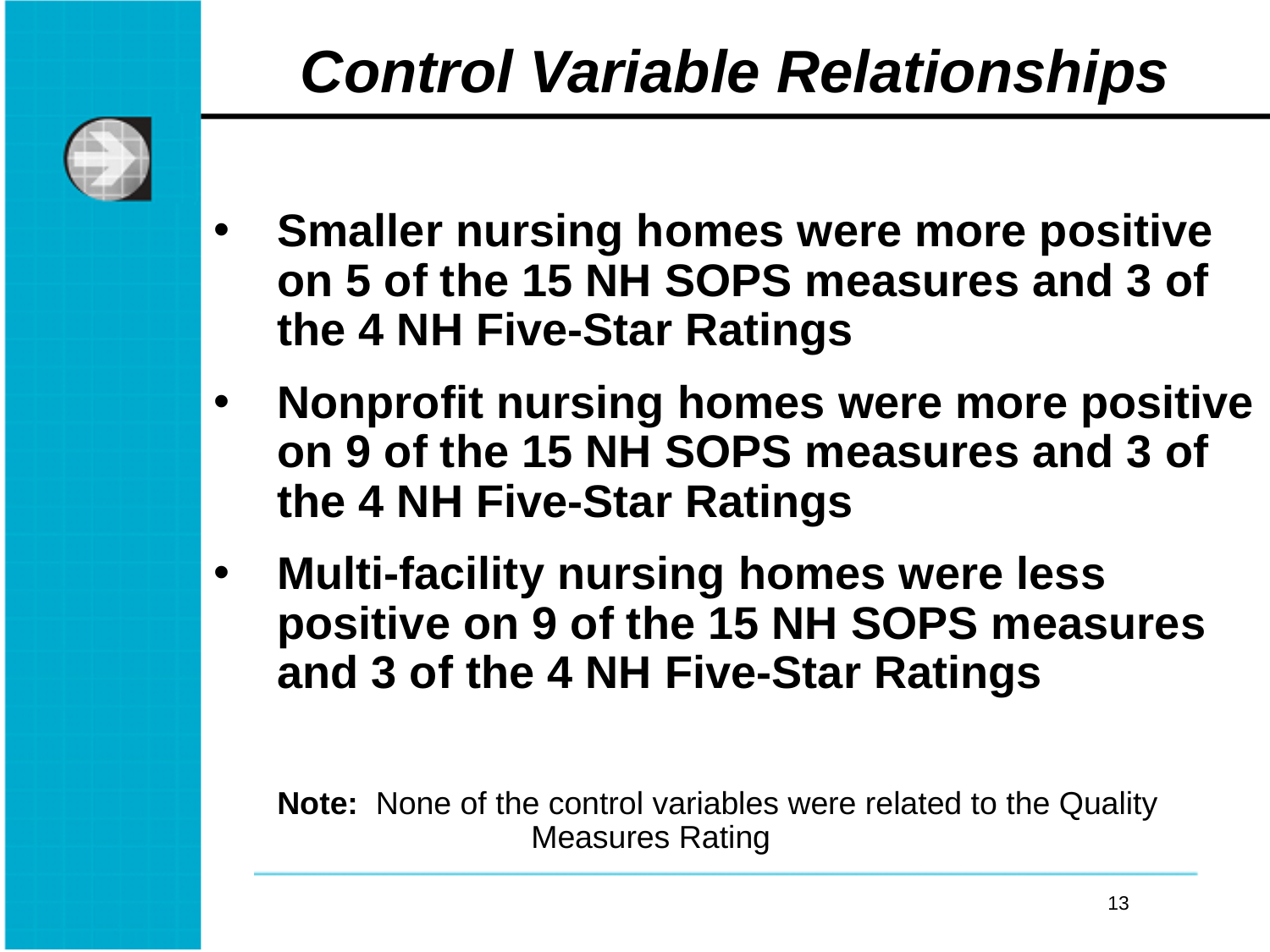

# Control Variable Relationships

Smaller nursing homes were more positive on 5 of the 15 NH SOPS measures and 3 of the 4 NH Five-Star Ratings
Nonprofit nursing homes were more positive on 9 of the 15 NH SOPS measures and 3 of the 4 NH Five-Star Ratings
Multi-facility nursing homes were less positive on 9 of the 15 NH SOPS measures and 3 of the 4 NH Five-Star Ratings

	Note:  None of the control variables were related to the Quality 		Measures Rating